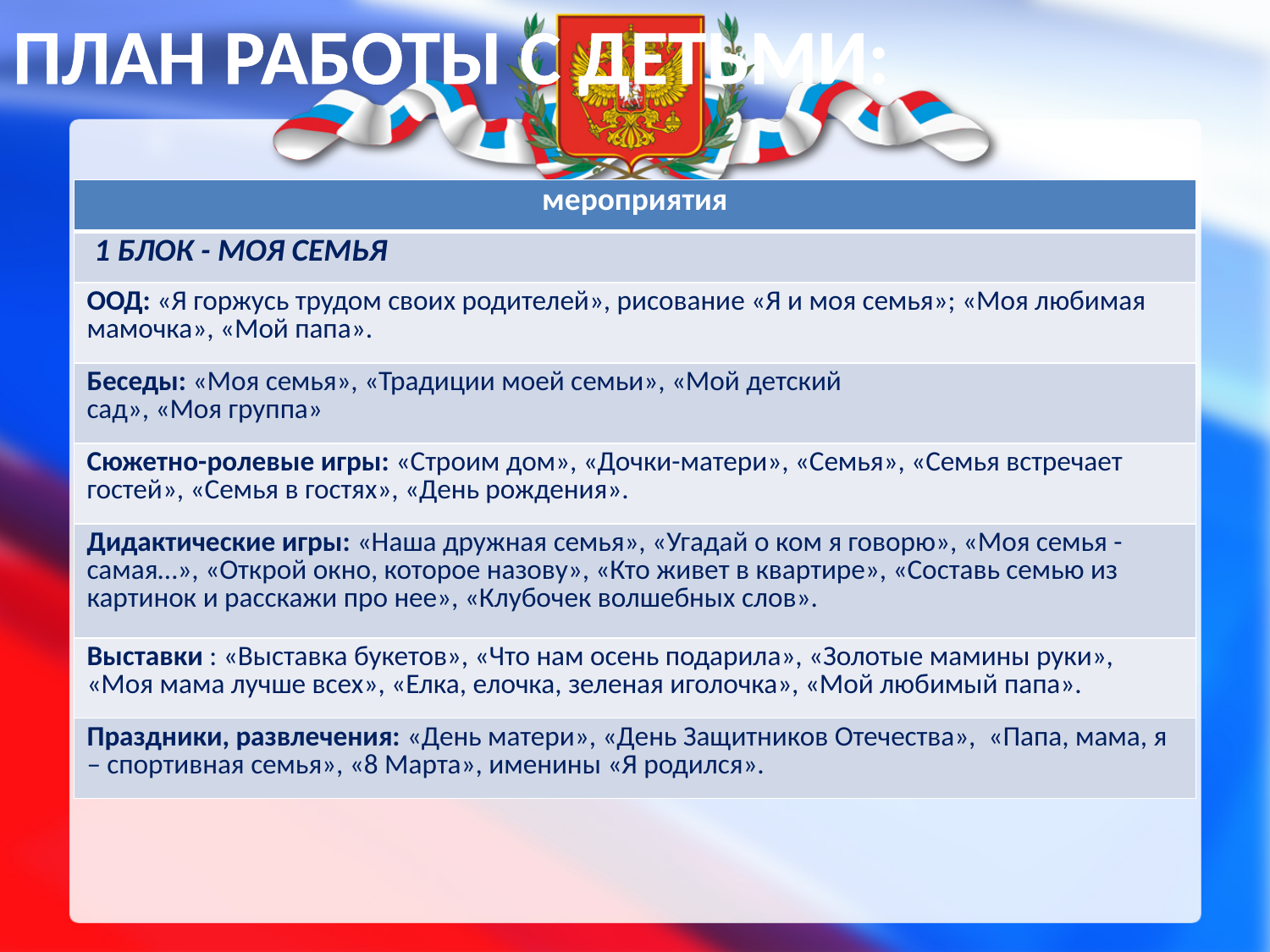

ПЛАН РАБОТЫ С ДЕТЬМИ:
| мероприятия |
| --- |
| 1 БЛОК - МОЯ СЕМЬЯ |
| ООД: «Я горжусь трудом своих родителей», рисование «Я и моя семья»; «Моя любимая мамочка», «Мой папа». |
| Беседы: «Моя семья», «Традиции моей семьи», «Мой детский сад», «Моя группа» |
| Сюжетно-ролевые игры: «Строим дом», «Дочки-матери», «Семья», «Семья встречает гостей», «Семья в гостях», «День рождения». |
| Дидактические игры: «Наша дружная семья», «Угадай о ком я говорю», «Моя семья - самая…», «Открой окно, которое назову», «Кто живет в квартире», «Составь семью из картинок и расскажи про нее», «Клубочек волшебных слов». |
| Выставки : «Выставка букетов», «Что нам осень подарила», «Золотые мамины руки», «Моя мама лучше всех», «Елка, елочка, зеленая иголочка», «Мой любимый папа». |
| Праздники, развлечения: «День матери», «День Защитников Отечества», «Папа, мама, я – спортивная семья», «8 Марта», именины «Я родился». |